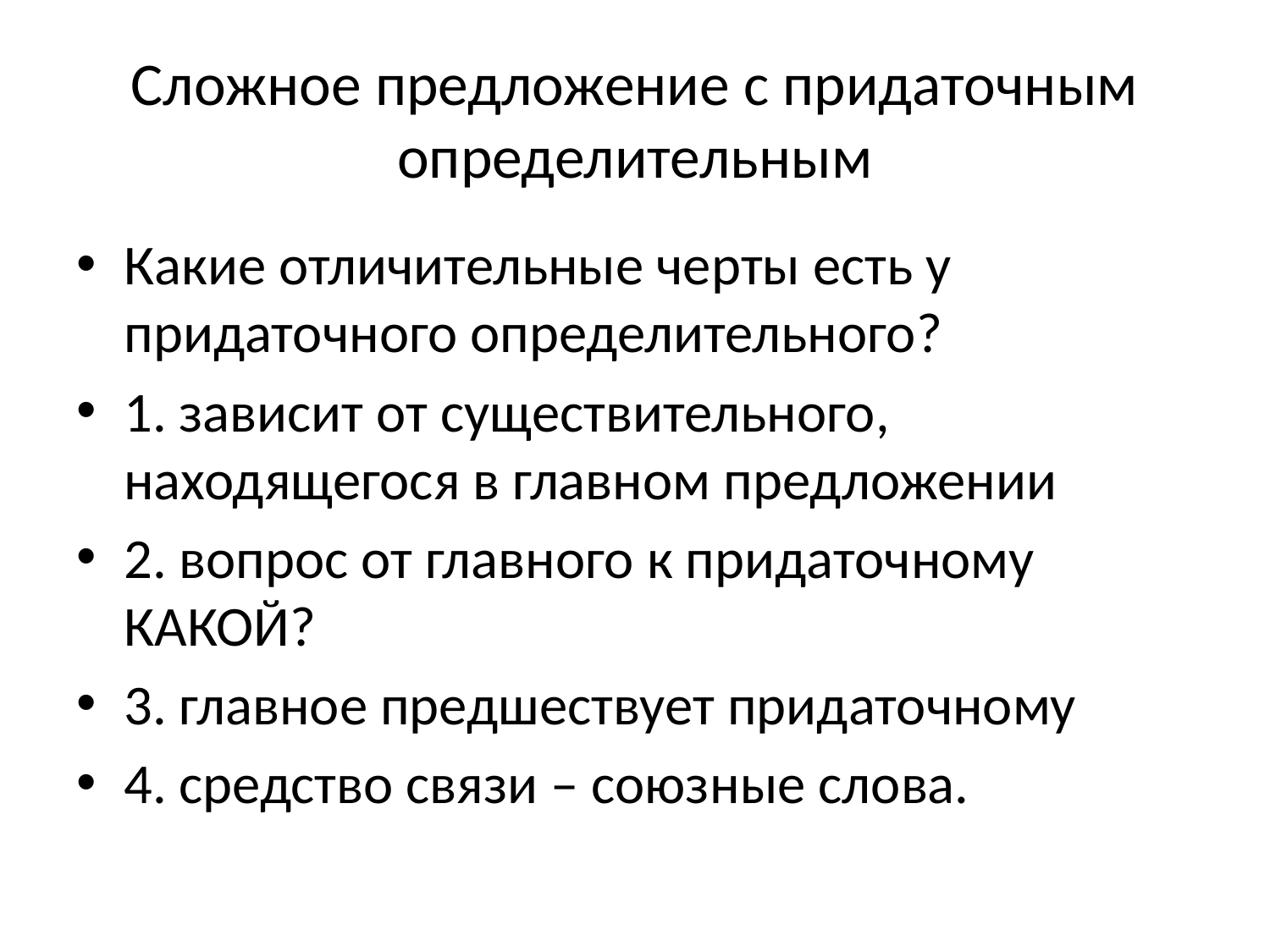

# Сложное предложение с придаточным определительным
Какие отличительные черты есть у придаточного определительного?
1. зависит от существительного, находящегося в главном предложении
2. вопрос от главного к придаточному КАКОЙ?
3. главное предшествует придаточному
4. средство связи – союзные слова.